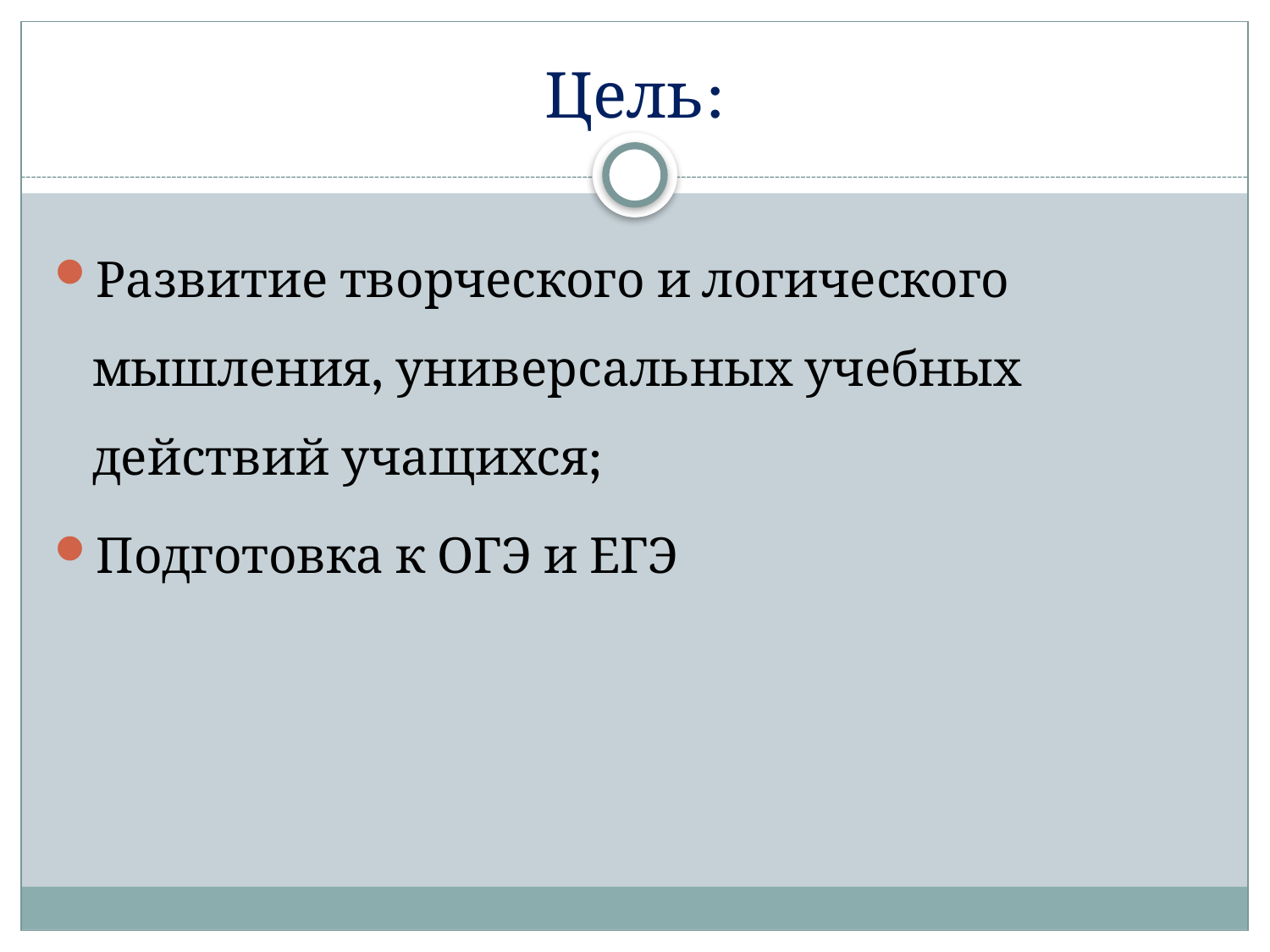

# Цель:
Развитие творческого и логического мышления, универсальных учебных действий учащихся;
Подготовка к ОГЭ и ЕГЭ